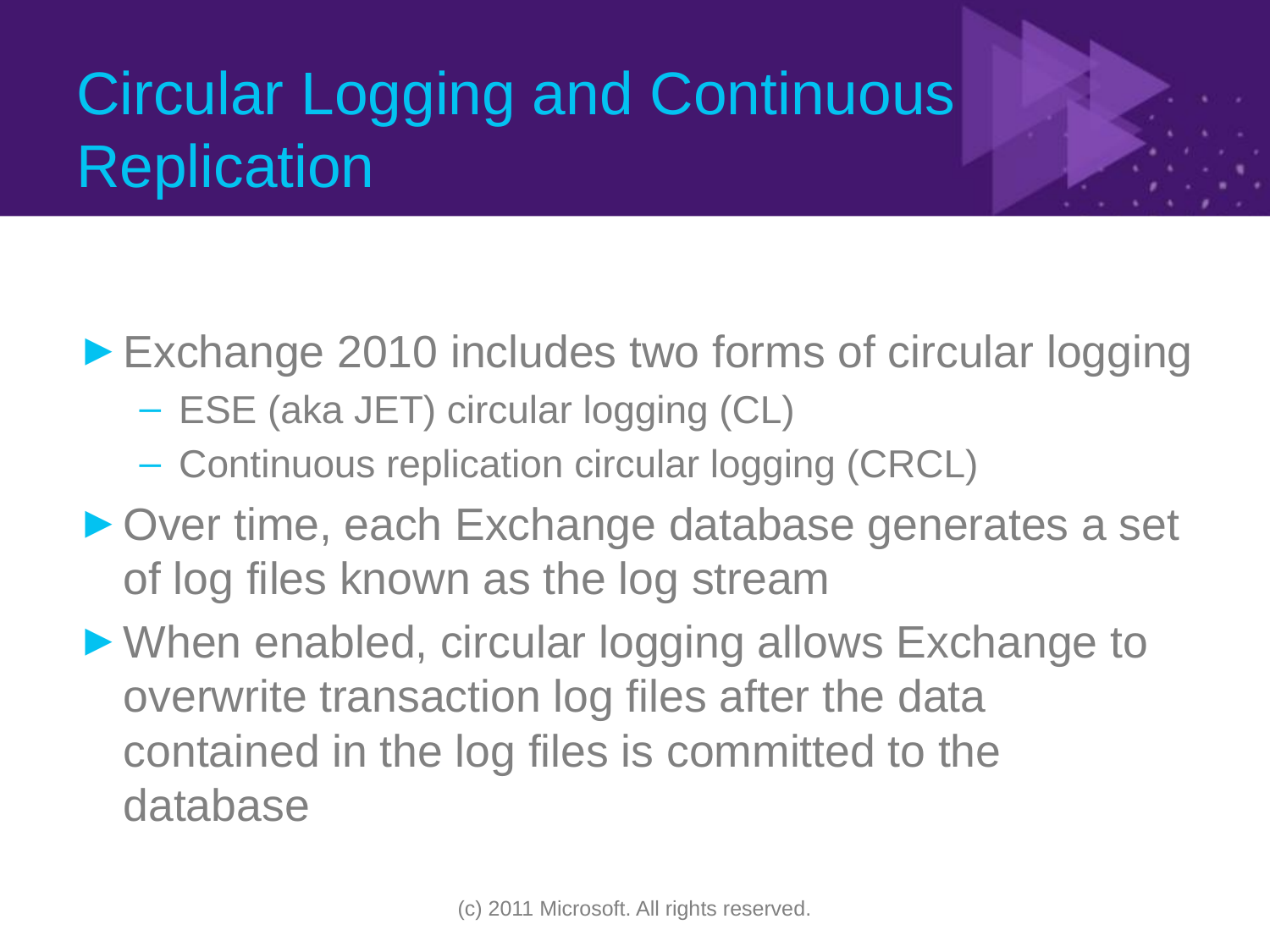

# Circular Logging and Continuous Replication
Exchange 2010 includes two forms of circular logging
ESE (aka JET) circular logging (CL)
Continuous replication circular logging (CRCL)
Over time, each Exchange database generates a set of log files known as the log stream
When enabled, circular logging allows Exchange to overwrite transaction log files after the data contained in the log files is committed to the database
(c) 2011 Microsoft. All rights reserved.